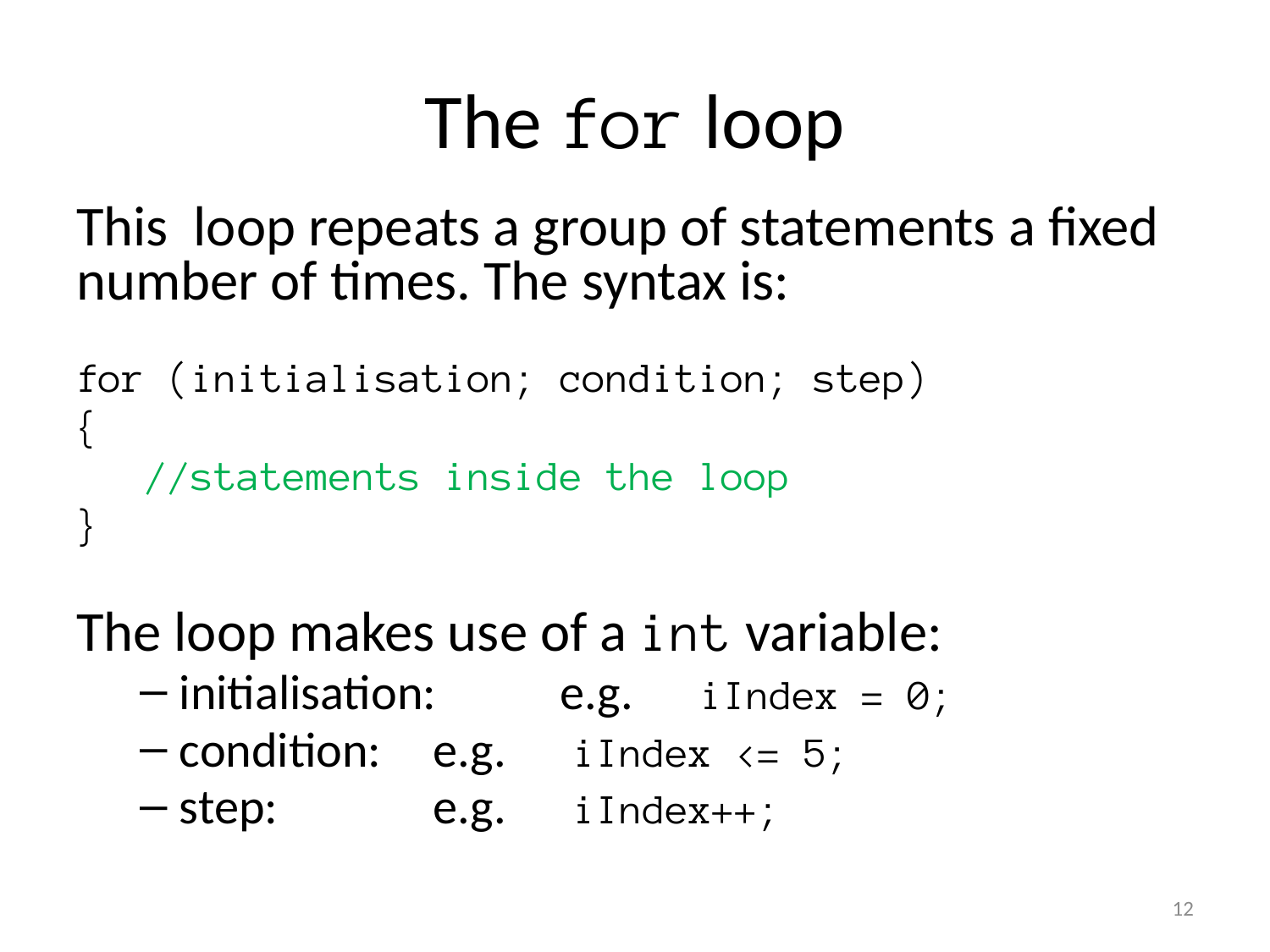

# The for loop
This  loop repeats a group of statements a fixed number of times. The syntax is:

for (initialisation; condition; step)
{
   //statements inside the loop
}

The loop makes use of a int variable:
initialisation:	e.g.      iIndex = 0;
condition:	e.g.      iIndex <= 5;
step:		e.g.      iIndex++;
12